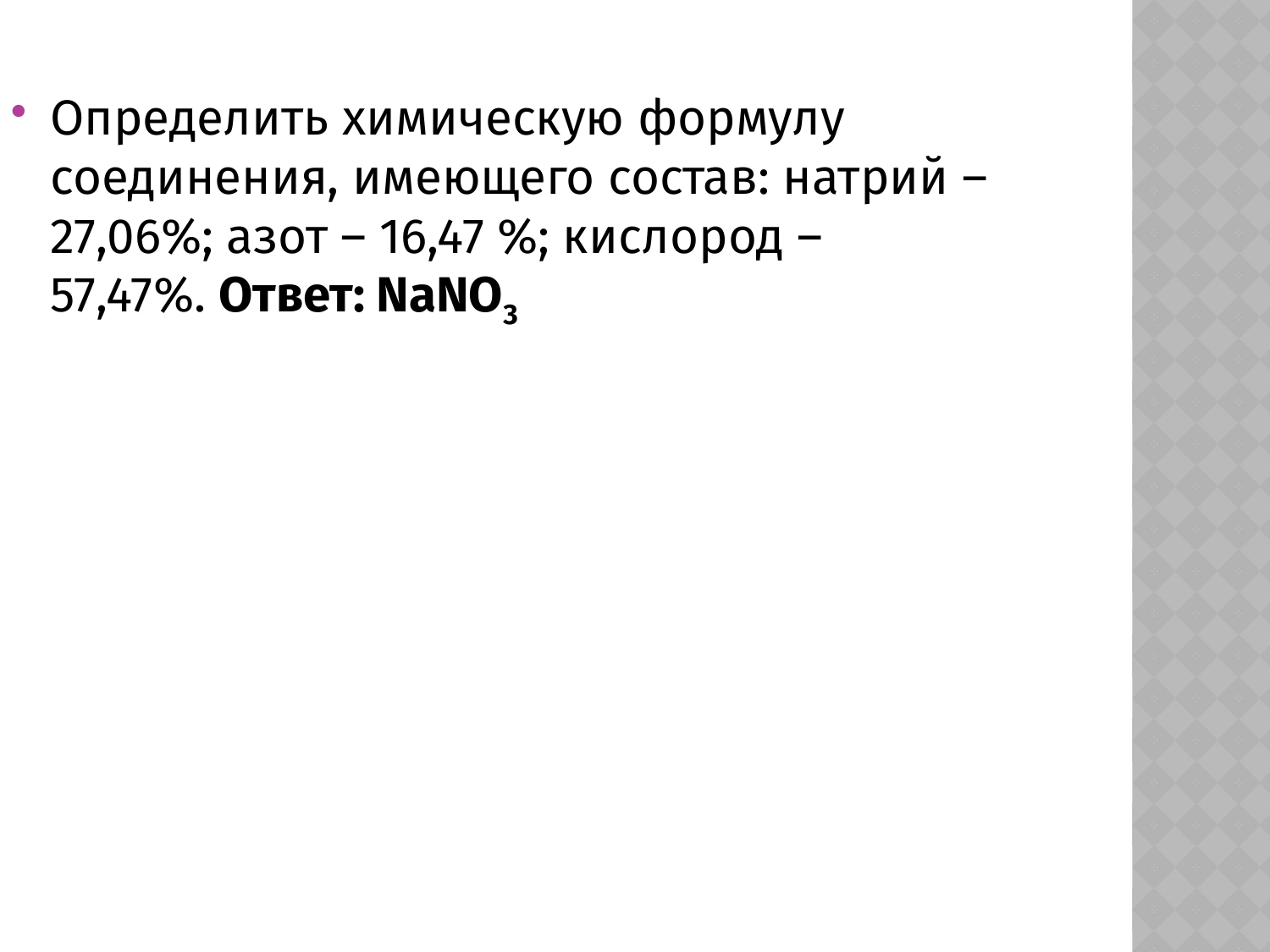

Определить химическую формулу соединения, имеющего состав: натрий – 27,06%; азот – 16,47 %; кислород – 57,47%. Ответ: NaNO3